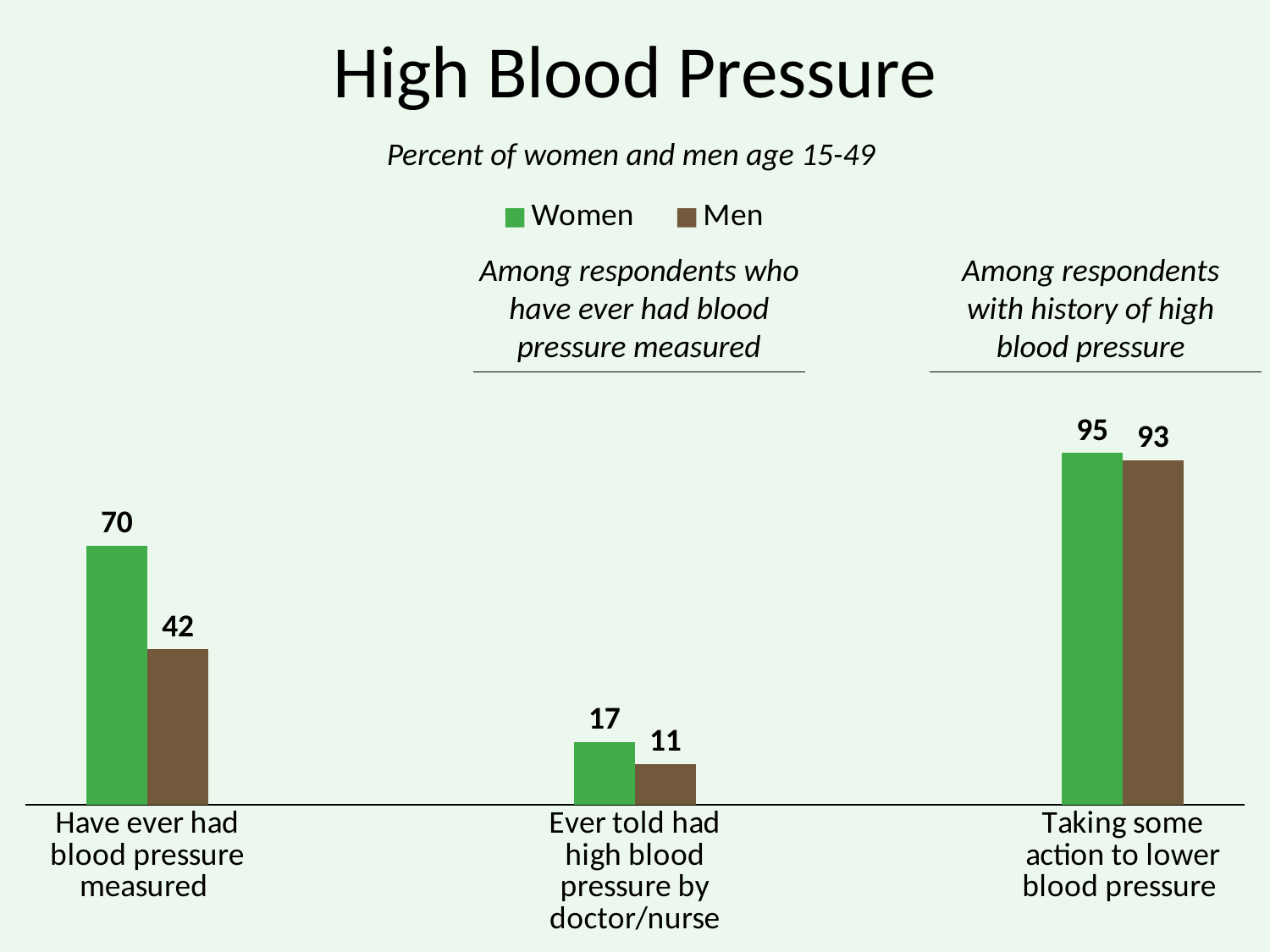

# High Blood Pressure
Percent of women and men age 15-49

### Chart

| Category | Women | Men |
|---|---|---|
| Have ever had blood pressure measured  | 70.0 | 42.0 |
|  | None | None |
| Ever told had high blood pressure by doctor/nurse | 17.0 | 11.0 |
|  | None | None |
| Taking some action to lower blood pressure  | 95.0 | 93.0 |
Among respondents who have ever had blood pressure measured
Among respondents with history of high blood pressure